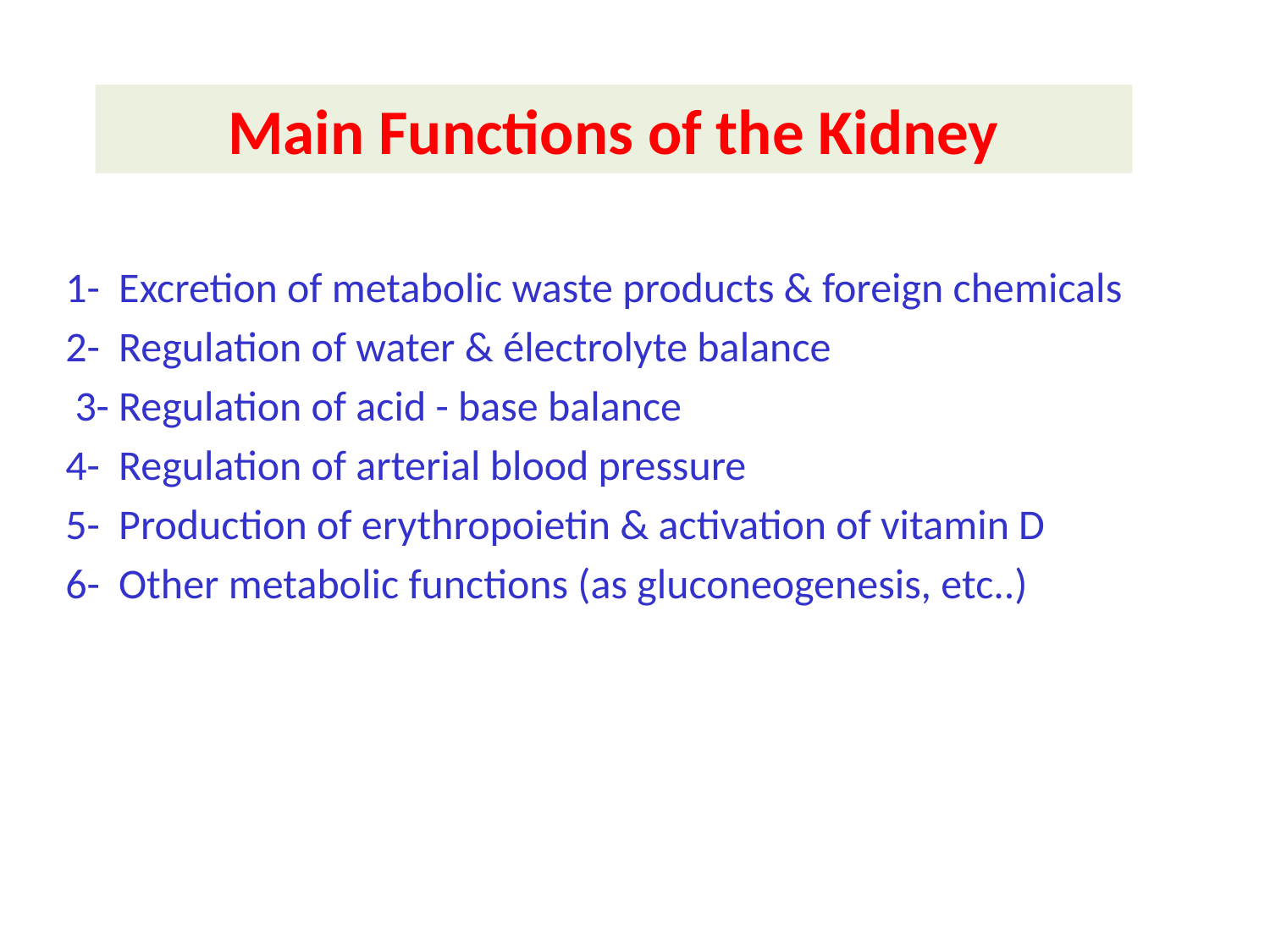

Main Functions of the Kidney
1-  Excretion of metabolic waste products & foreign chemicals
2-  Regulation of water & électrolyte balance
 3- Regulation of acid - base balance
4-  Regulation of arterial blood pressure
5-  Production of erythropoietin & activation of vitamin D
6-  Other metabolic functions (as gluconeogenesis, etc..)